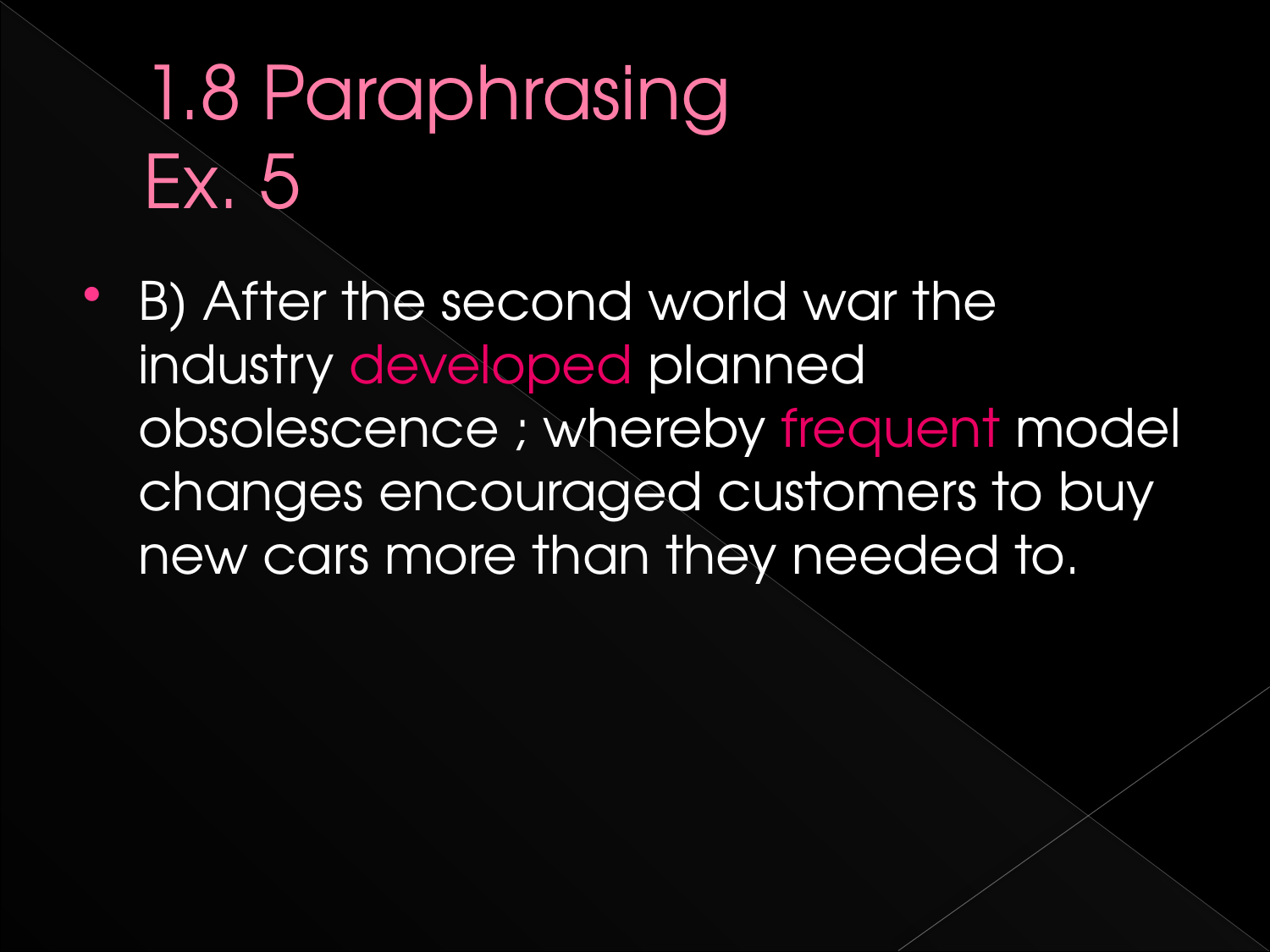

# 1.8 Paraphrasing Ex. 5
B) After the second world war the industry developed planned obsolescence ; whereby frequent model changes encouraged customers to buy new cars more than they needed to.